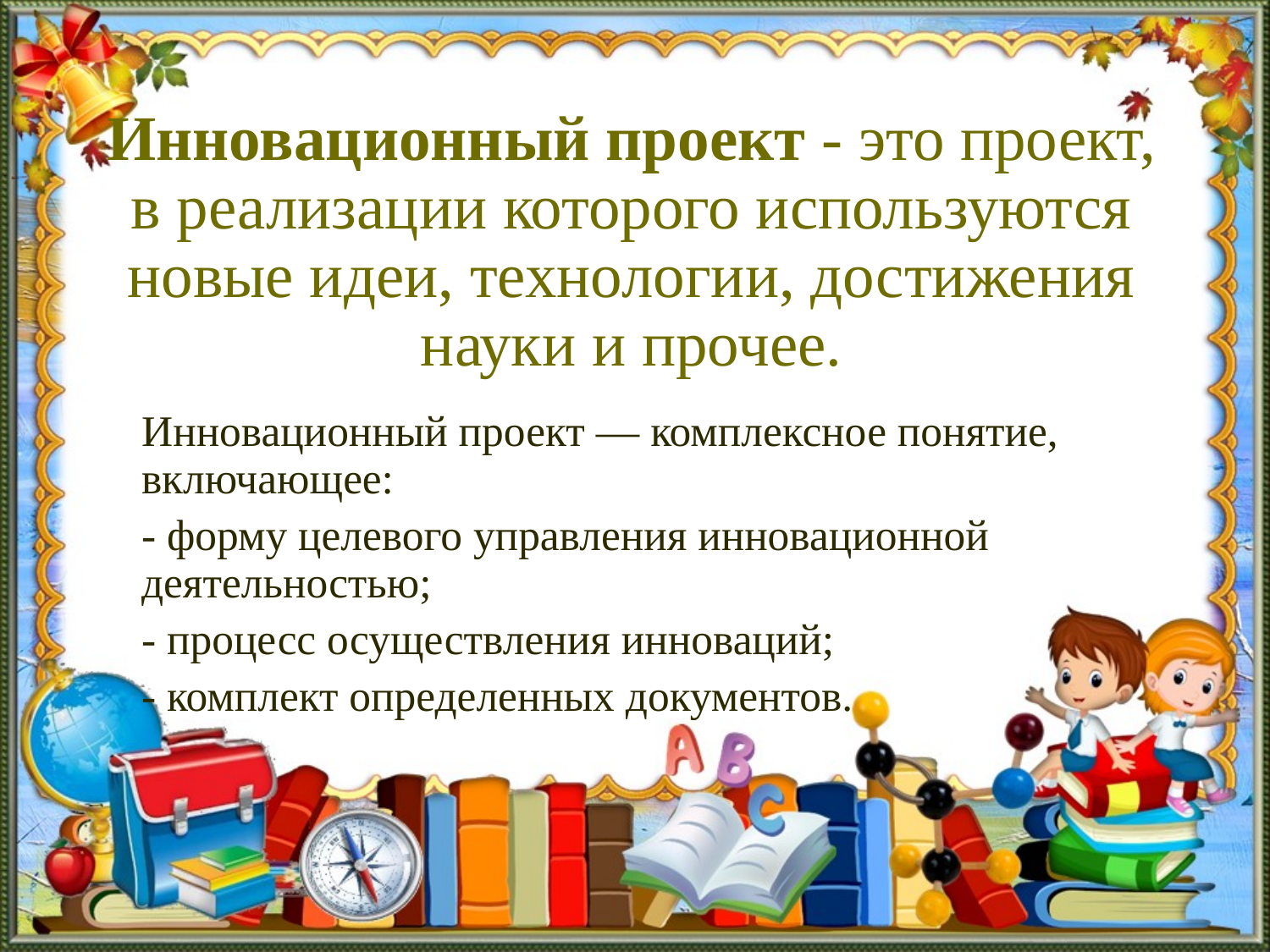

# Инновационный проект - это проект, в реализации которого используются новые идеи, технологии, достижения науки и прочее.
Инновационный проект — комплексное понятие, включающее:
- форму целевого управления инновационной деятельностью;
- процесс осуществления инноваций;
- комплект определенных документов.